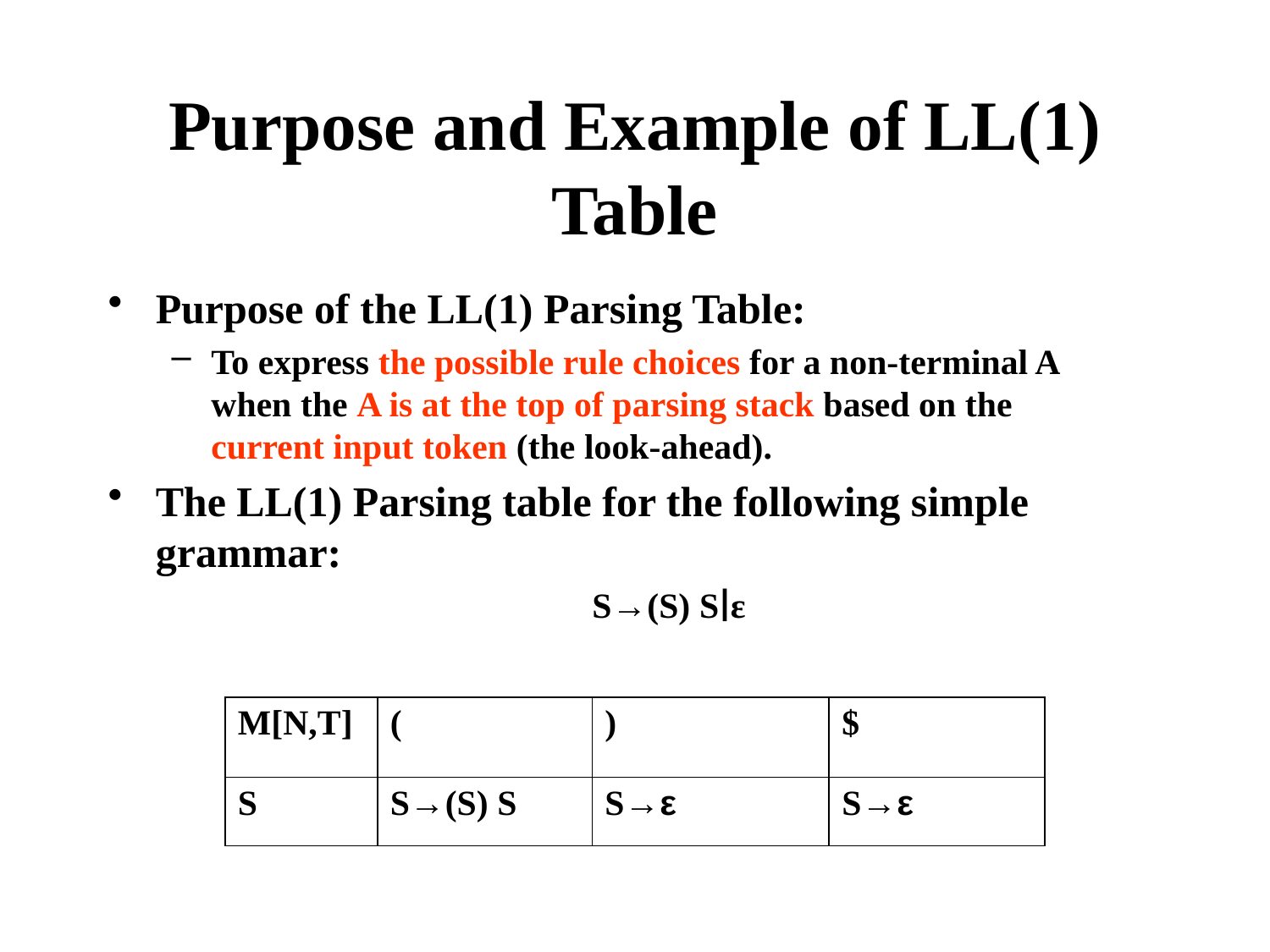

# Purpose and Example of LL(1) Table
Purpose of the LL(1) Parsing Table:
To express the possible rule choices for a non-terminal A when the A is at the top of parsing stack based on the current input token (the look-ahead).
The LL(1) Parsing table for the following simple grammar:
				S→(S) S∣ε
| M[N,T] | ( | ) | $ |
| --- | --- | --- | --- |
| S | S→(S) S | S→ε | S→ε |